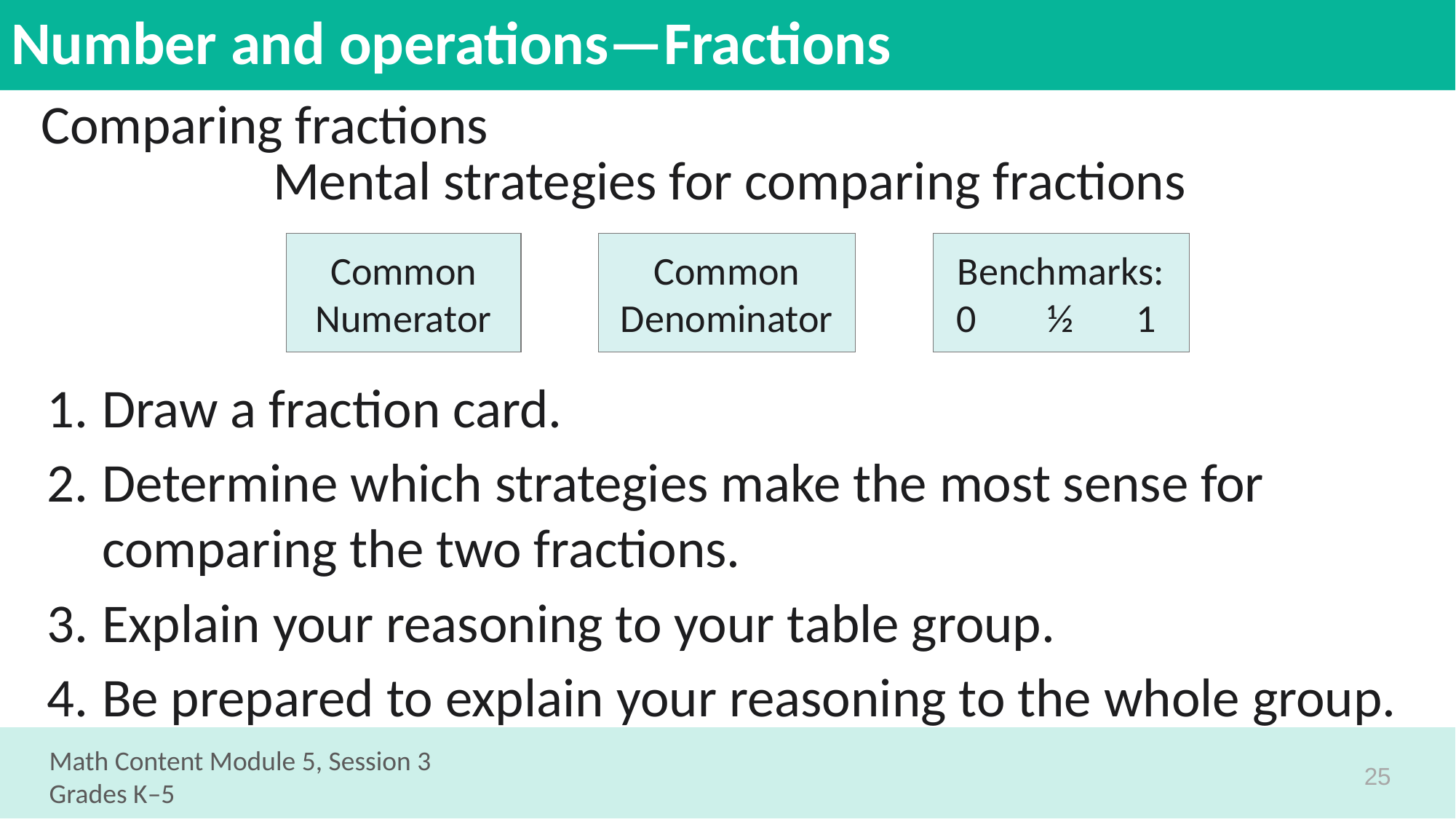

# Number and operations—Fractions
Comparing fractions

Mental strategies for comparing fractions

Draw a fraction card.
Determine which strategies make the most sense for comparing the two fractions.
Explain your reasoning to your table group.
Be prepared to explain your reasoning to the whole group.
Common Numerator
Common Denominator
Benchmarks:
0        ½       1
Math Content Module 5, Session 3
Grades K–5
25